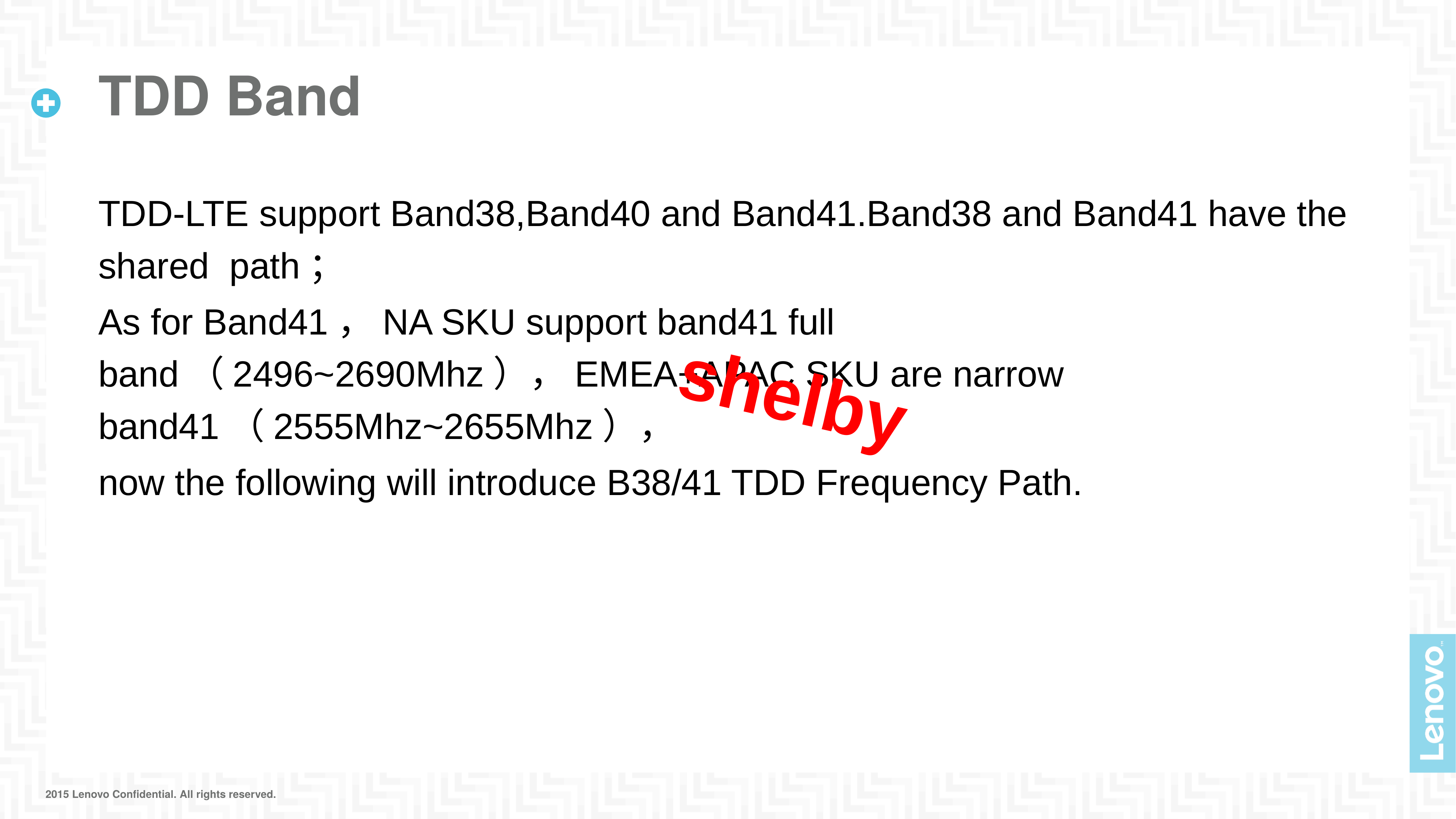

# TDD Band
TDD-LTE support Band38,Band40 and Band41.Band38 and Band41 have the shared  path；
As for Band41，NA SKU support band41 full band（2496~2690Mhz），EMEA+APAC SKU are narrow band41（2555Mhz~2655Mhz），
now the following will introduce B38/41 TDD Frequency Path.
shelby